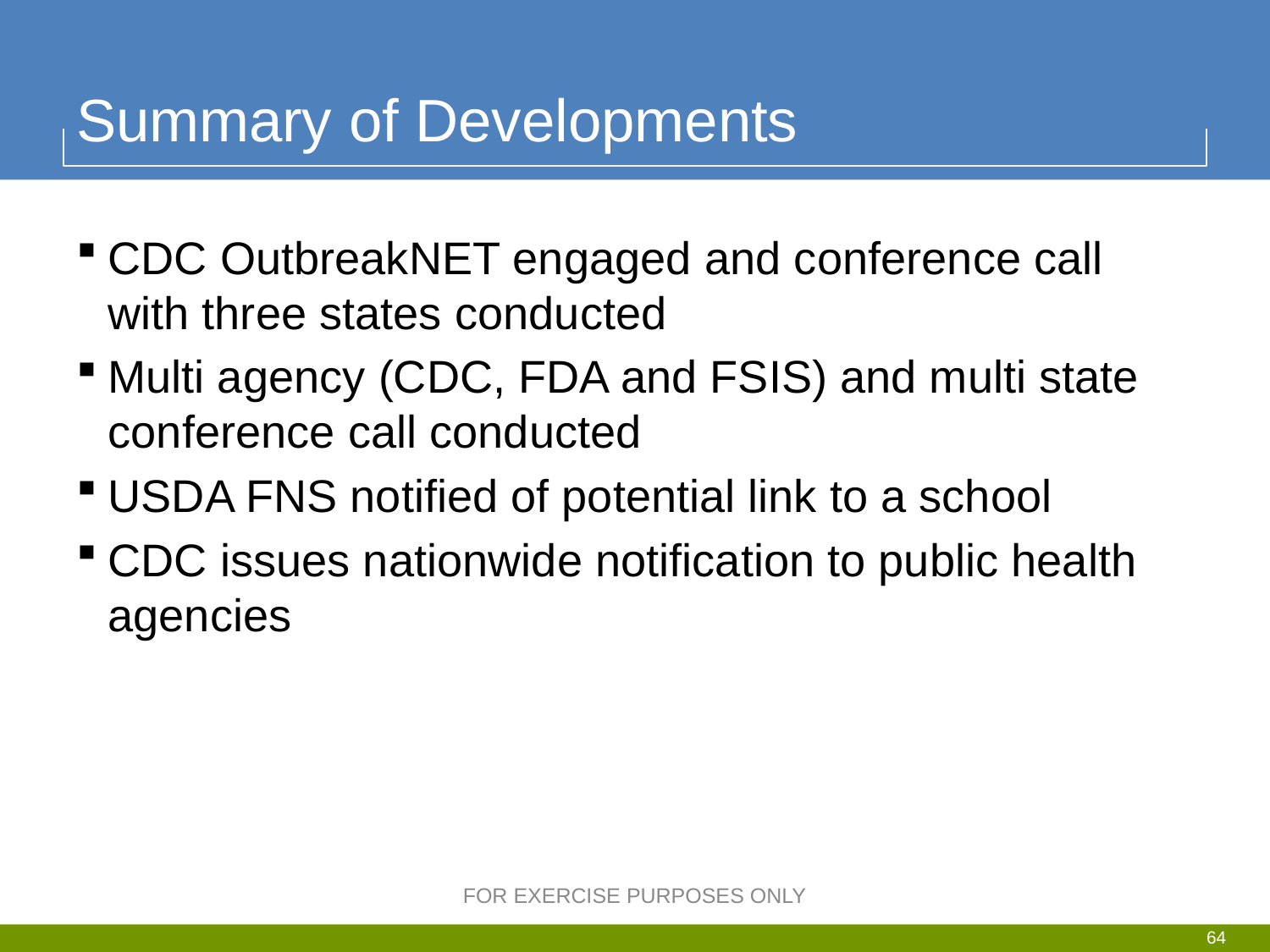

# Summary of Developments
CDC OutbreakNET engaged and conference call with three states conducted
Multi agency (CDC, FDA and FSIS) and multi state conference call conducted
USDA FNS notified of potential link to a school
CDC issues nationwide notification to public health agencies
FOR EXERCISE PURPOSES ONLY